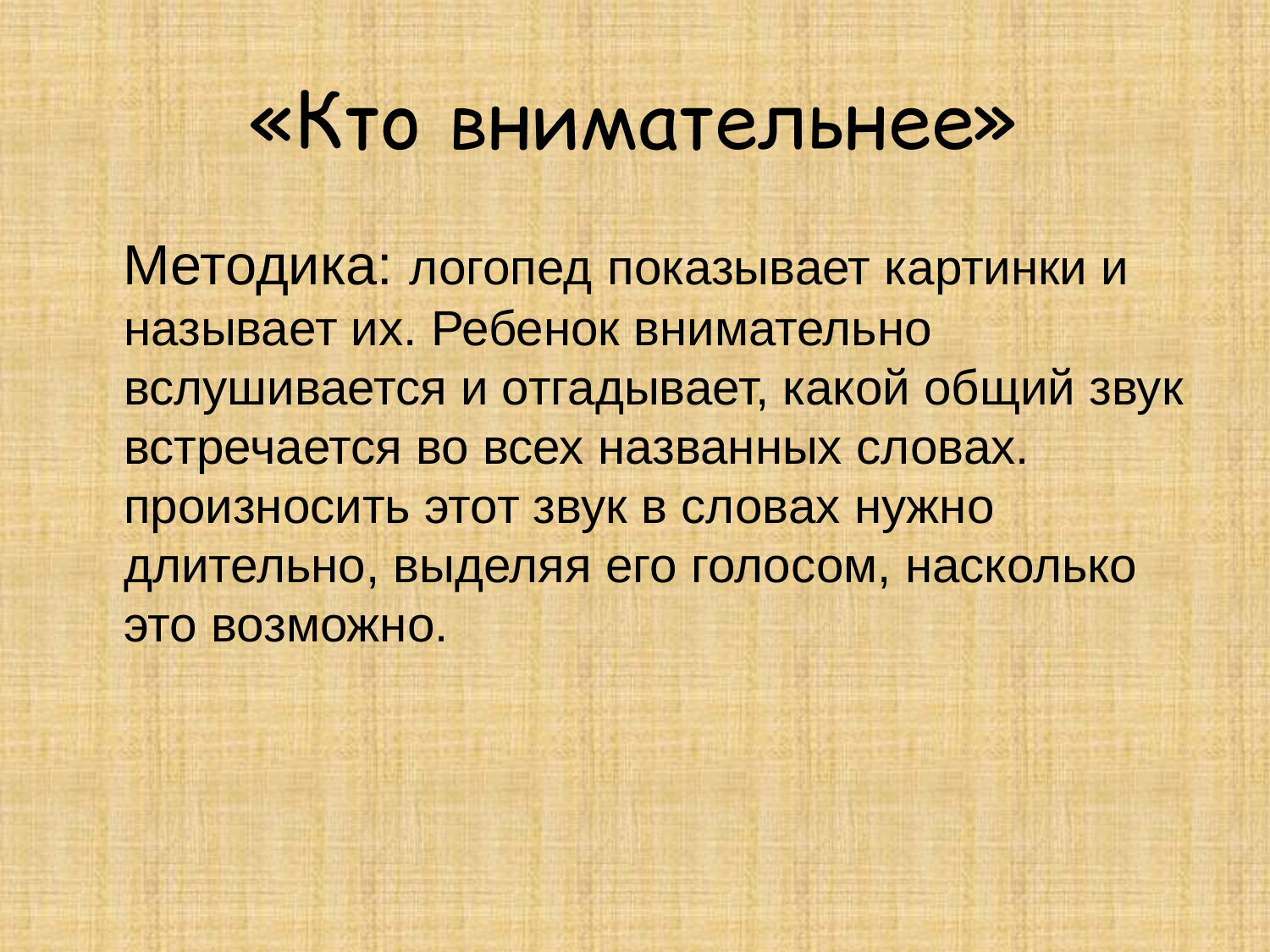

# «Кто внимательнее»
   Методика: логопед показывает картинки и называет их. Ребенок внимательно вслушивается и отгадывает, какой общий звук встречается во всех названных словах. произносить этот звук в словах нужно длительно, выделяя его голосом, насколько это возможно.